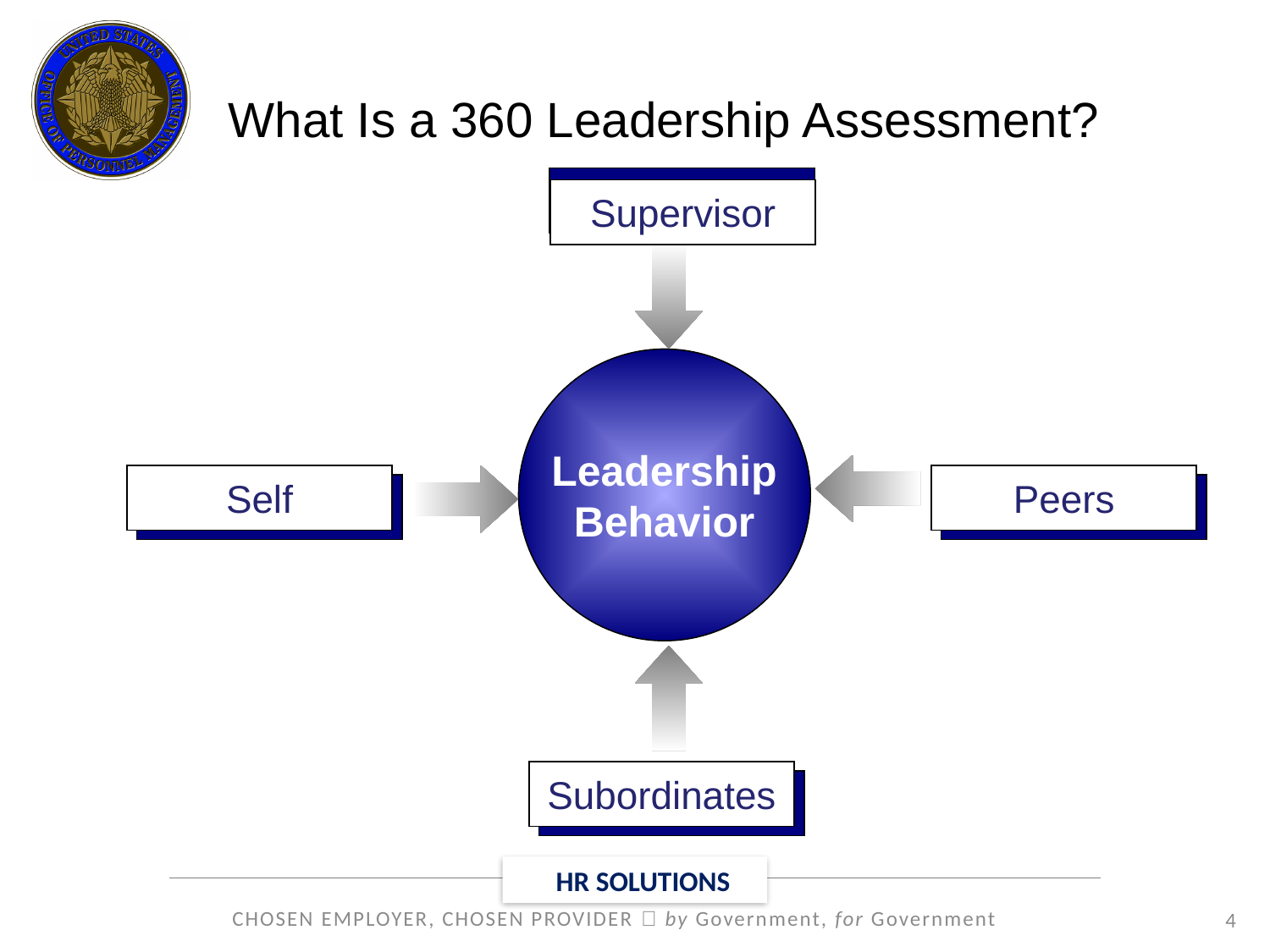

# What Is a 360 Leadership Assessment?

Supervisor

Leadership
Behavior

Self
Peers

Subordinates

4